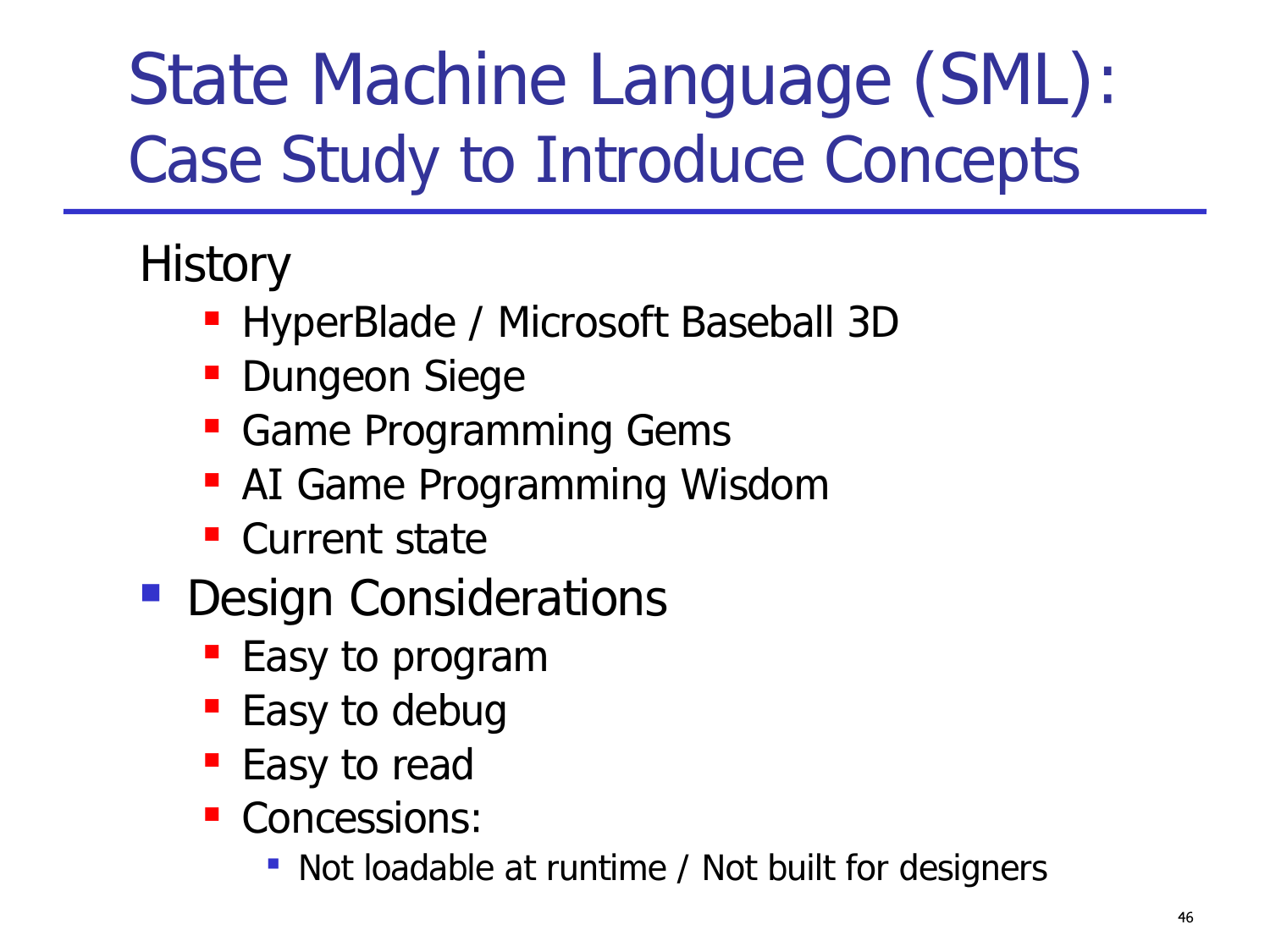

# State Machine Language (SML): Case Study to Introduce Concepts
History
HyperBlade / Microsoft Baseball 3D
Dungeon Siege
Game Programming Gems
AI Game Programming Wisdom
Current state
Design Considerations
Easy to program
Easy to debug
Easy to read
Concessions:
Not loadable at runtime / Not built for designers
46